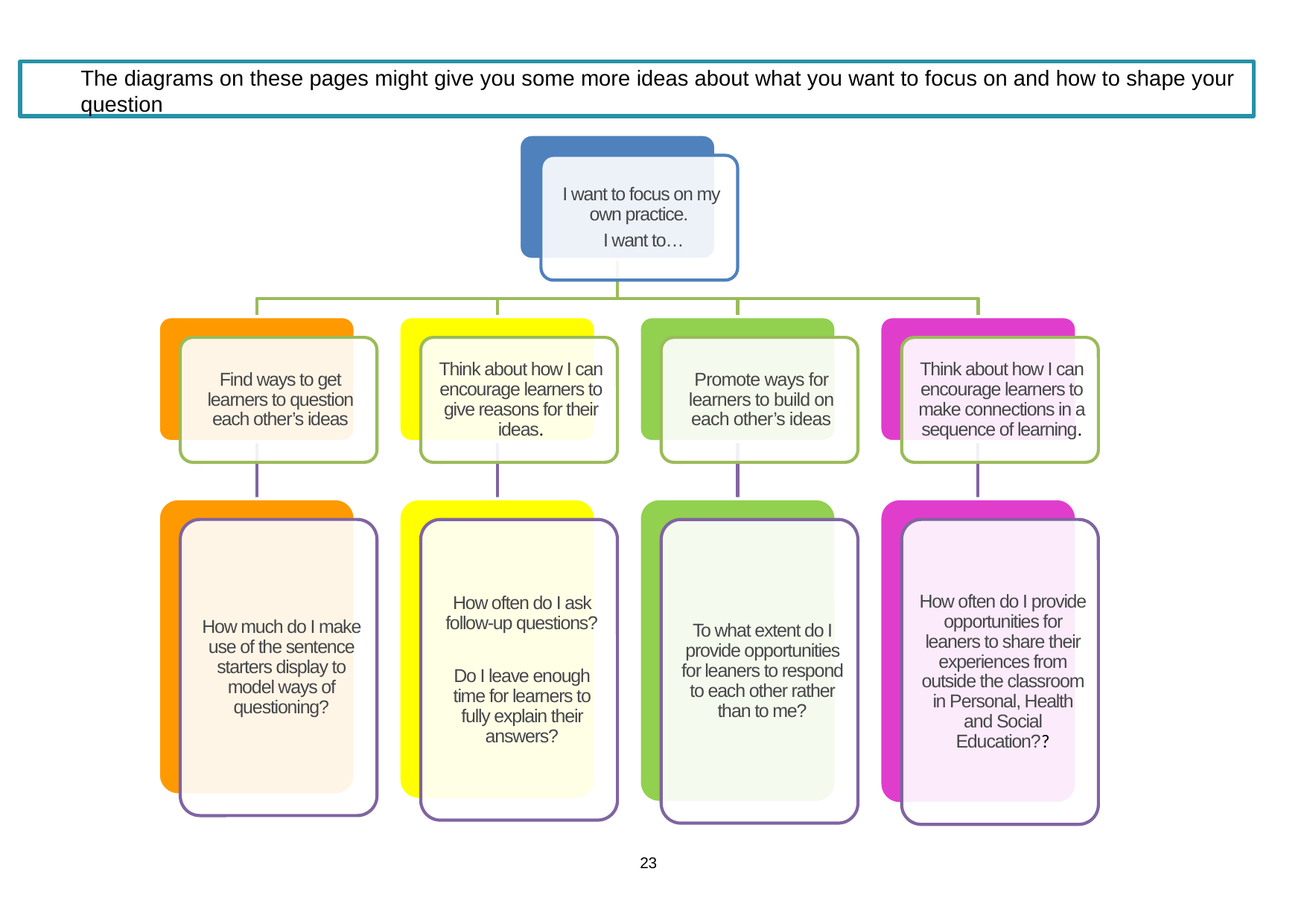

The diagrams on these pages might give you some more ideas about what you want to focus on and how to shape your question
I want to focus on my own practice.
 I want to…
Find ways to get learners to question each other’s ideas
How much do I make use of the sentence starters display to model ways of questioning?
Think about how I can encourage learners to give reasons for their ideas.
How often do I ask follow-up questions?

Do I leave enough time for learners to fully explain their answers?
Promote ways for learners to build on each other’s ideas
To what extent do I provide opportunities for leaners to respond to each other rather than to me?
Think about how I can encourage learners to make connections in a sequence of learning.
How often do I provide opportunities for leaners to share their experiences from outside the classroom in Personal, Health and Social Education??
23